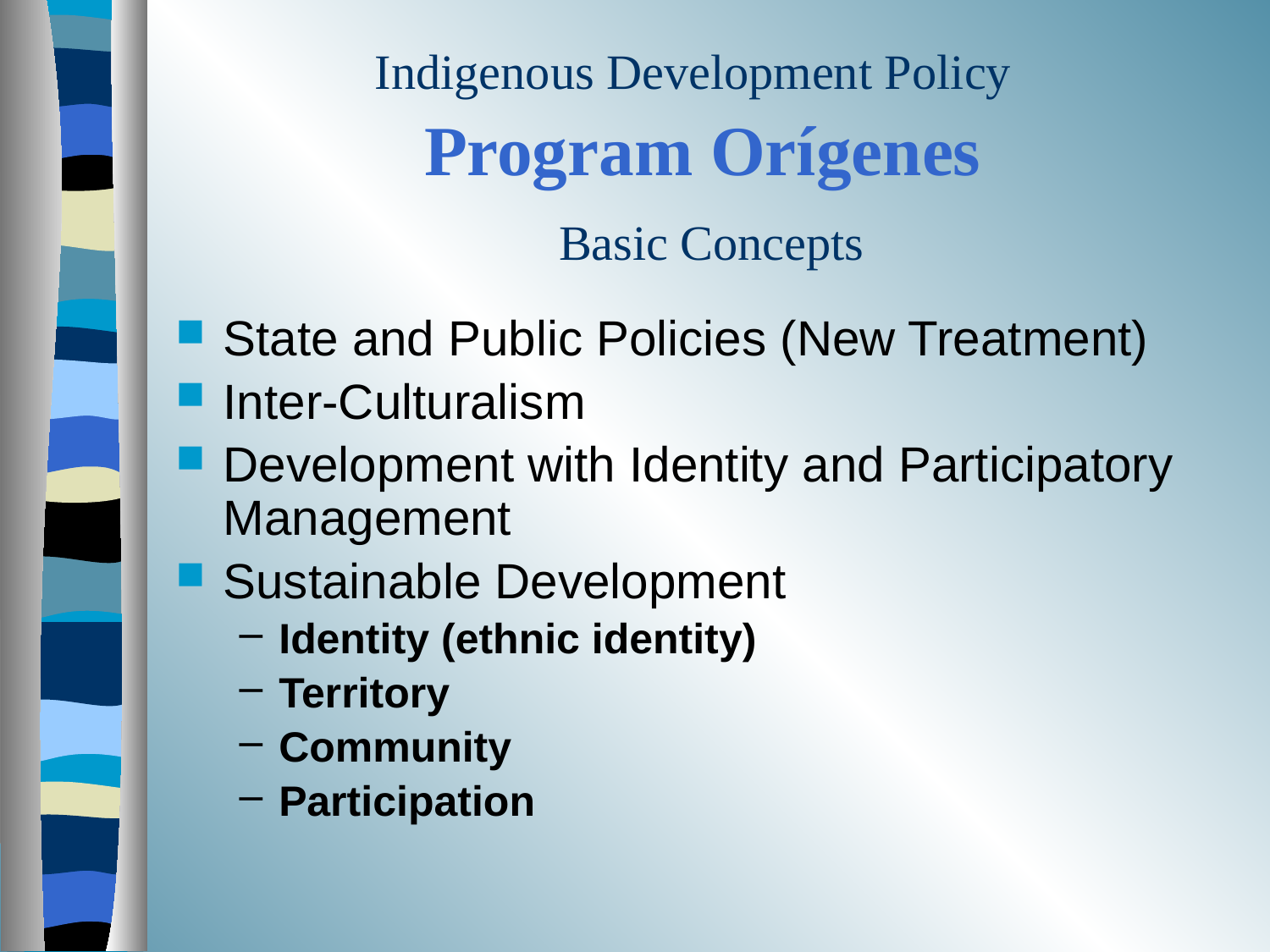

# Indigenous Development Policy Program Orígenes Basic Concepts
State and Public Policies (New Treatment)
Inter-Culturalism
Development with Identity and Participatory Management
Sustainable Development
Identity (ethnic identity)
Territory
Community
Participation